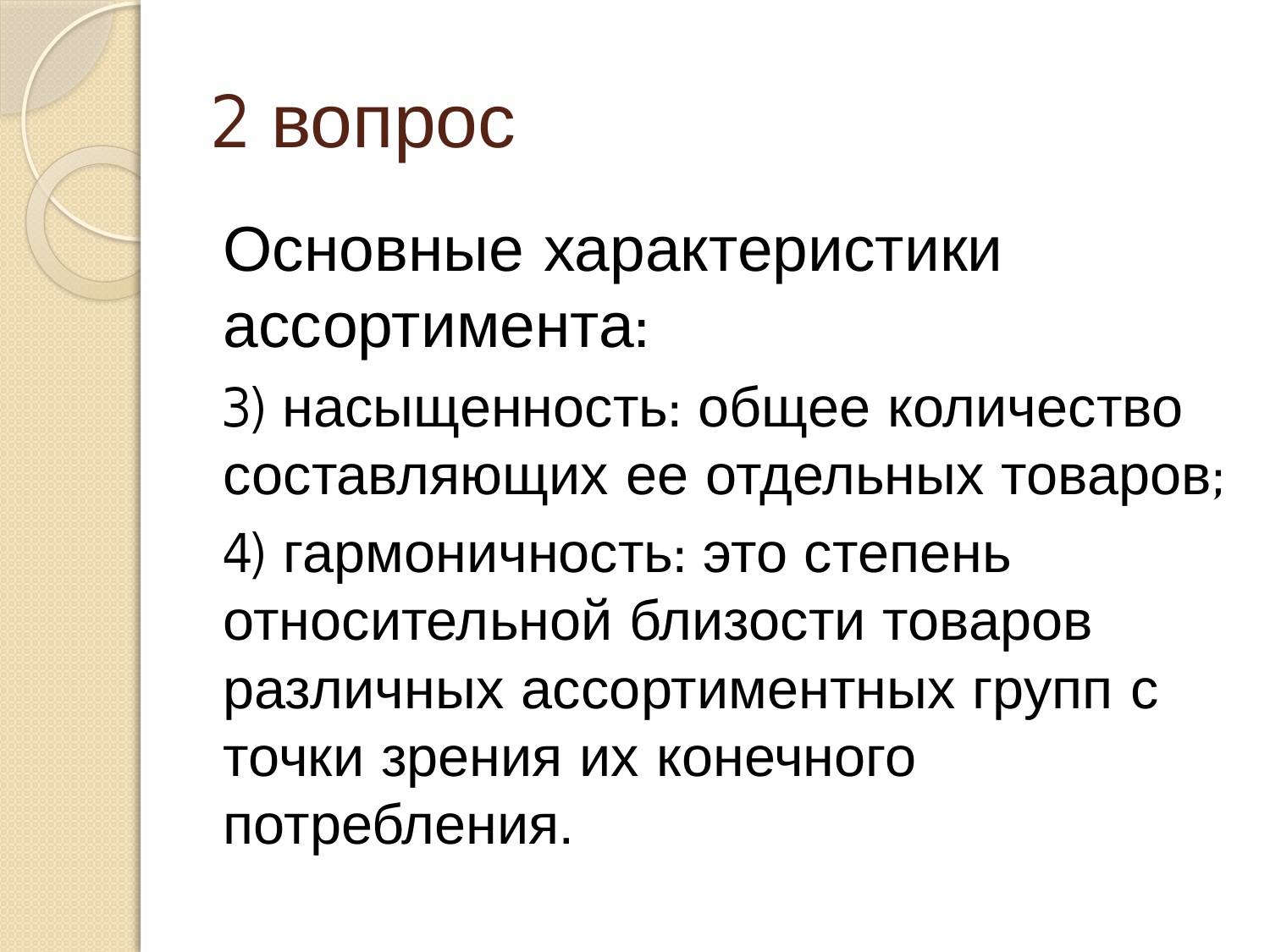

# 2 вопрос
Основные характеристики ассортимента:
3) насыщенность: общее количество составляющих ее отдельных товаров;
4) гармоничность: это степень относительной близости товаров различных ассортиментных групп с точки зрения их конечного потребления.